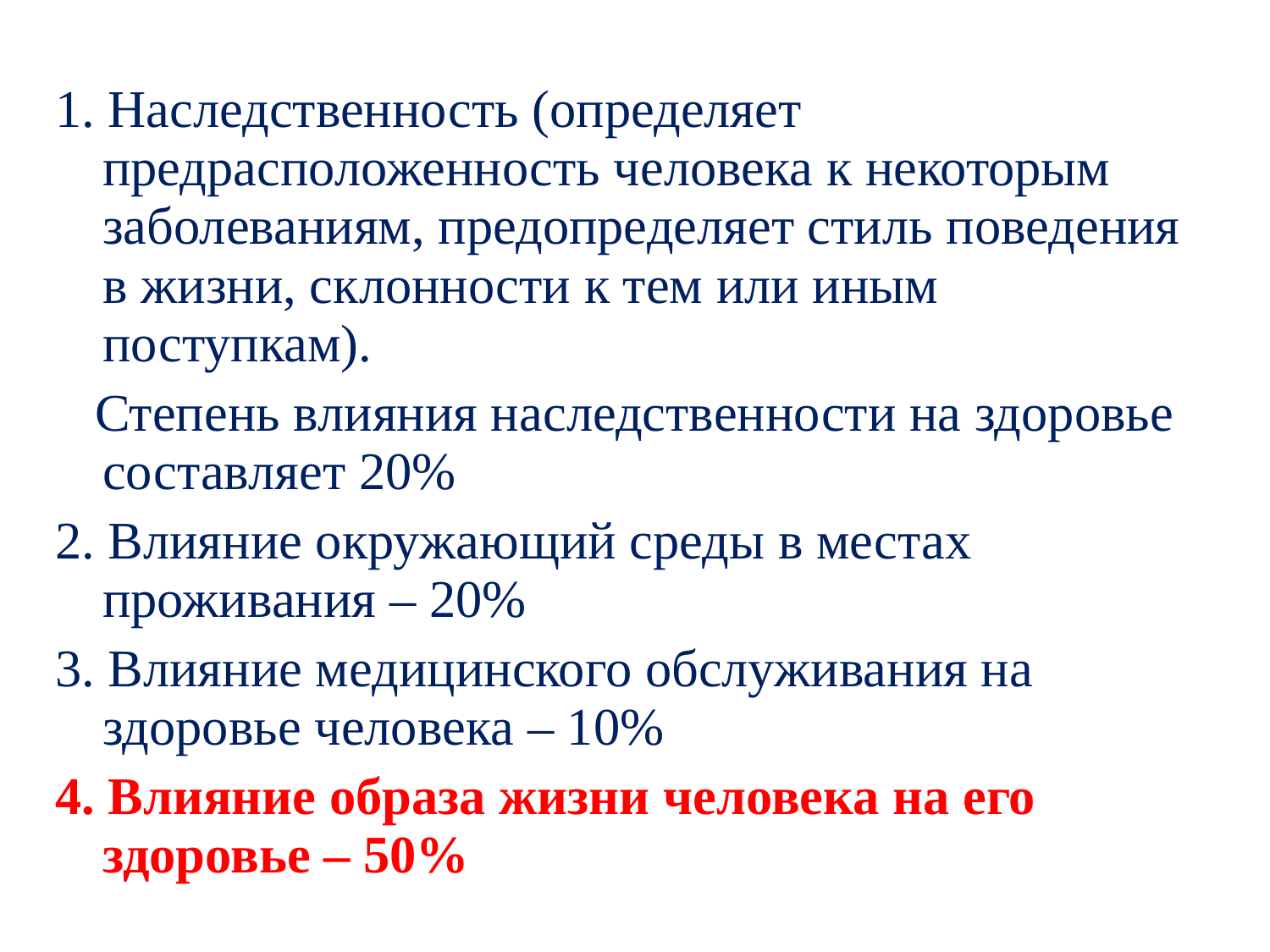

1. Наследственность (определяет предрасположенность человека к некоторым заболеваниям, предопределяет стиль поведения в жизни, склонности к тем или иным поступкам).
   Степень влияния наследственности на здоровье составляет 20%
2. Влияние окружающий среды в местах проживания – 20%
3. Влияние медицинского обслуживания на здоровье человека – 10%
4. Влияние образа жизни человека на его здоровье – 50%